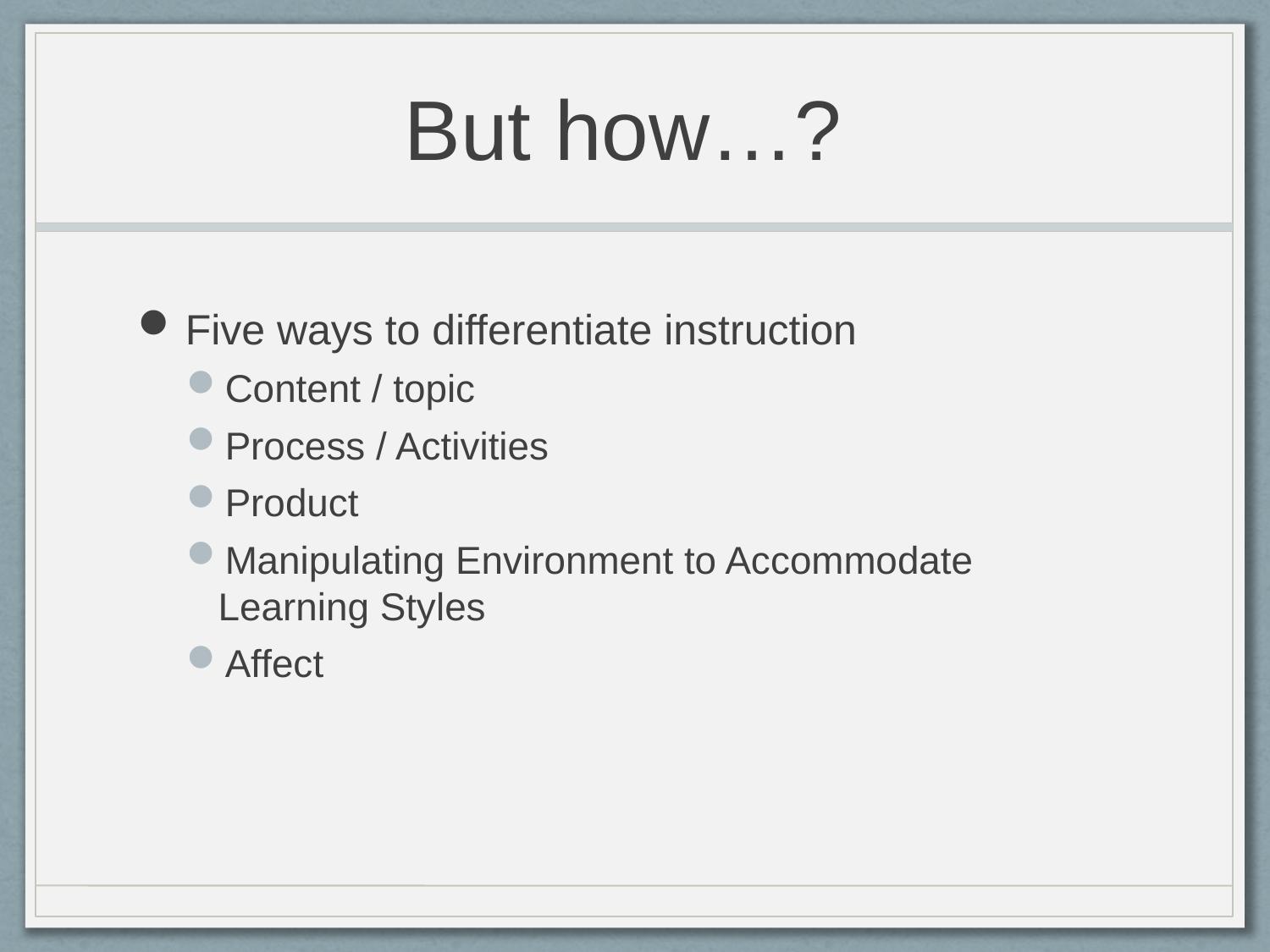

# But how…?
Five ways to differentiate instruction
Content / topic
Process / Activities
Product
Manipulating Environment to Accommodate Learning Styles
Affect